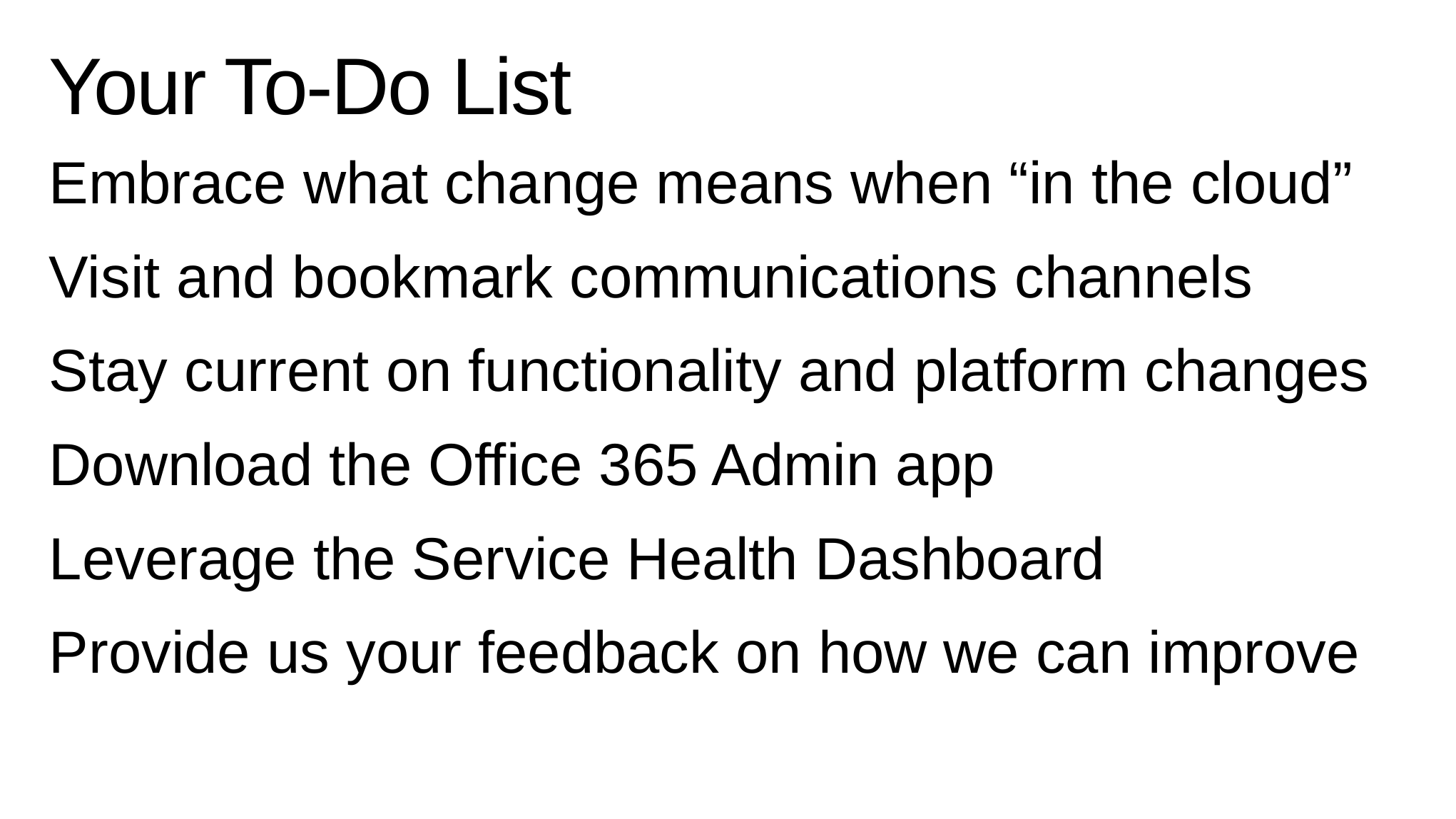

# Your To-Do List
Embrace what change means when “in the cloud”
Visit and bookmark communications channels
Stay current on functionality and platform changes
Download the Office 365 Admin app
Leverage the Service Health Dashboard
Provide us your feedback on how we can improve